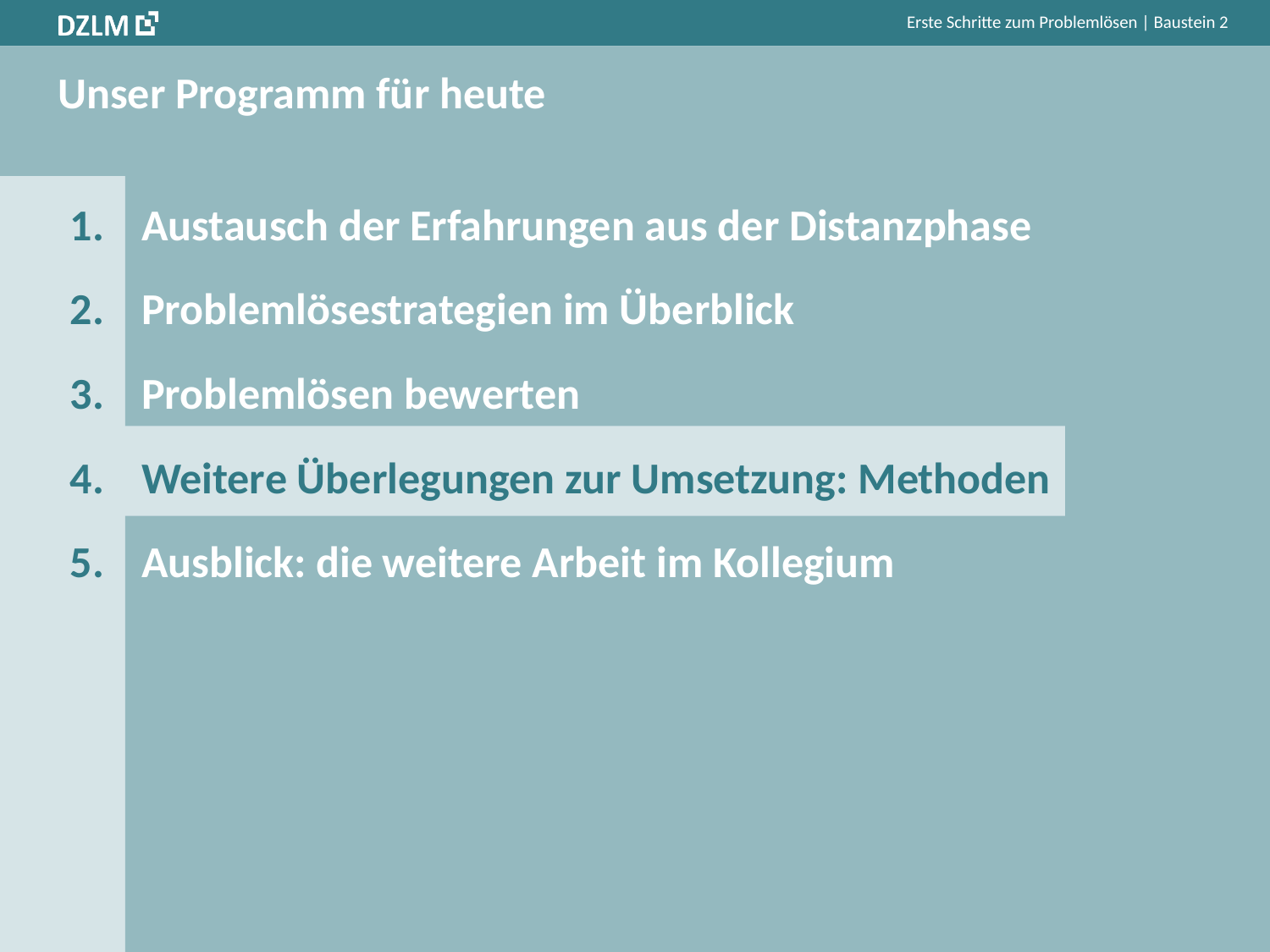

# Unser Programm für heute

Austausch der Erfahrungen aus der Distanzphase
Problemlösestrategien im Überblick
Problemlösen bewerten
Weitere Überlegungen zur Umsetzung: Methoden
Ausblick: die weitere Arbeit im Kollegium